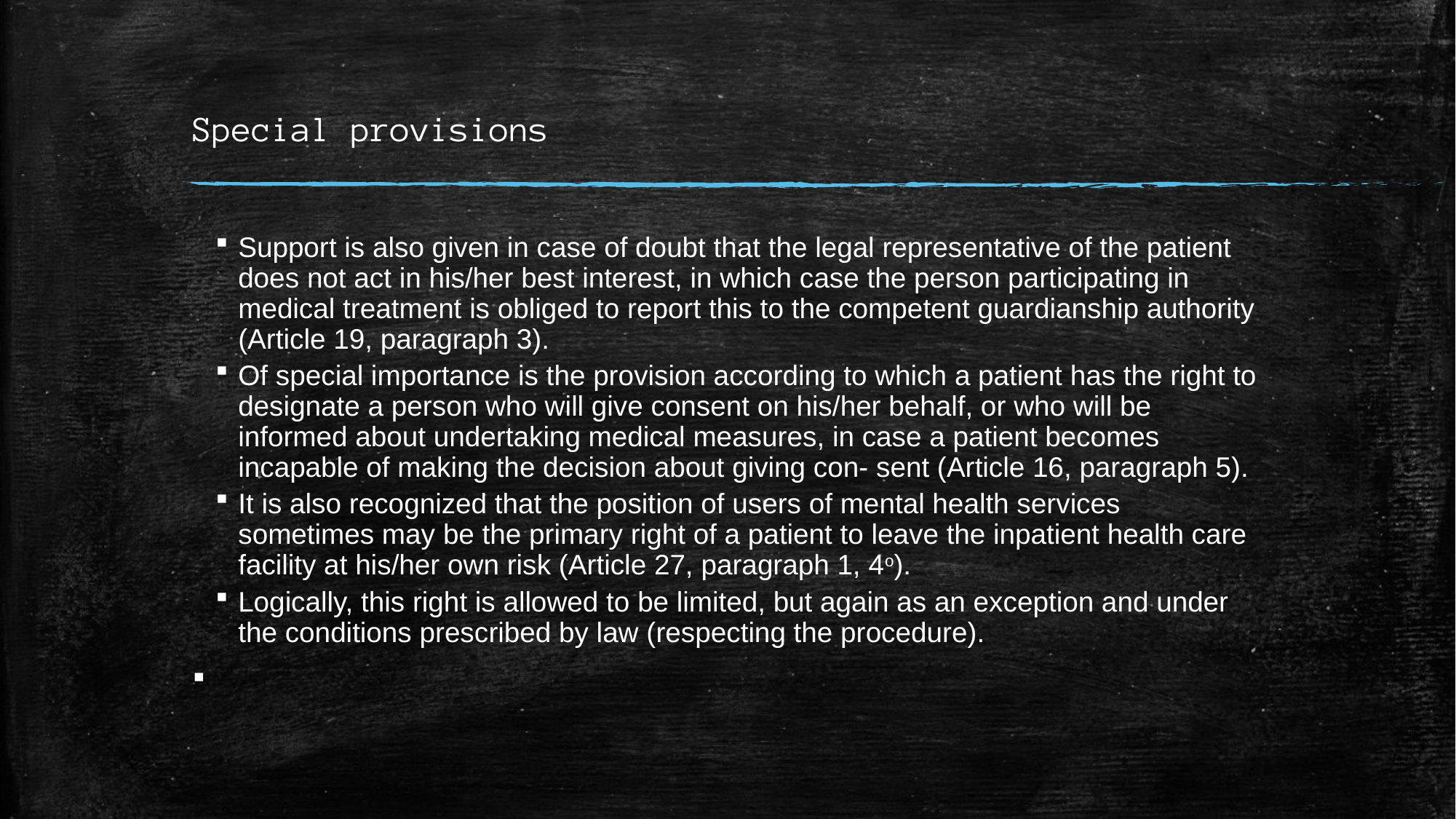

# Special provisions
Support is also given in case of doubt that the legal representative of the patient does not act in his/her best interest, in which case the person participating in medical treatment is obliged to report this to the competent guardianship authority (Article 19, paragraph 3).
Of special importance is the provision according to which a patient has the right to designate a person who will give consent on his/her behalf, or who will be informed about undertaking medical measures, in case a patient becomes incapable of making the decision about giving con- sent (Article 16, paragraph 5).
It is also recognized that the position of users of mental health services sometimes may be the primary right of a patient to leave the inpatient health care facility at his/her own risk (Article 27, paragraph 1, 4o).
Logically, this right is allowed to be limited, but again as an exception and under the conditions prescribed by law (respecting the procedure).